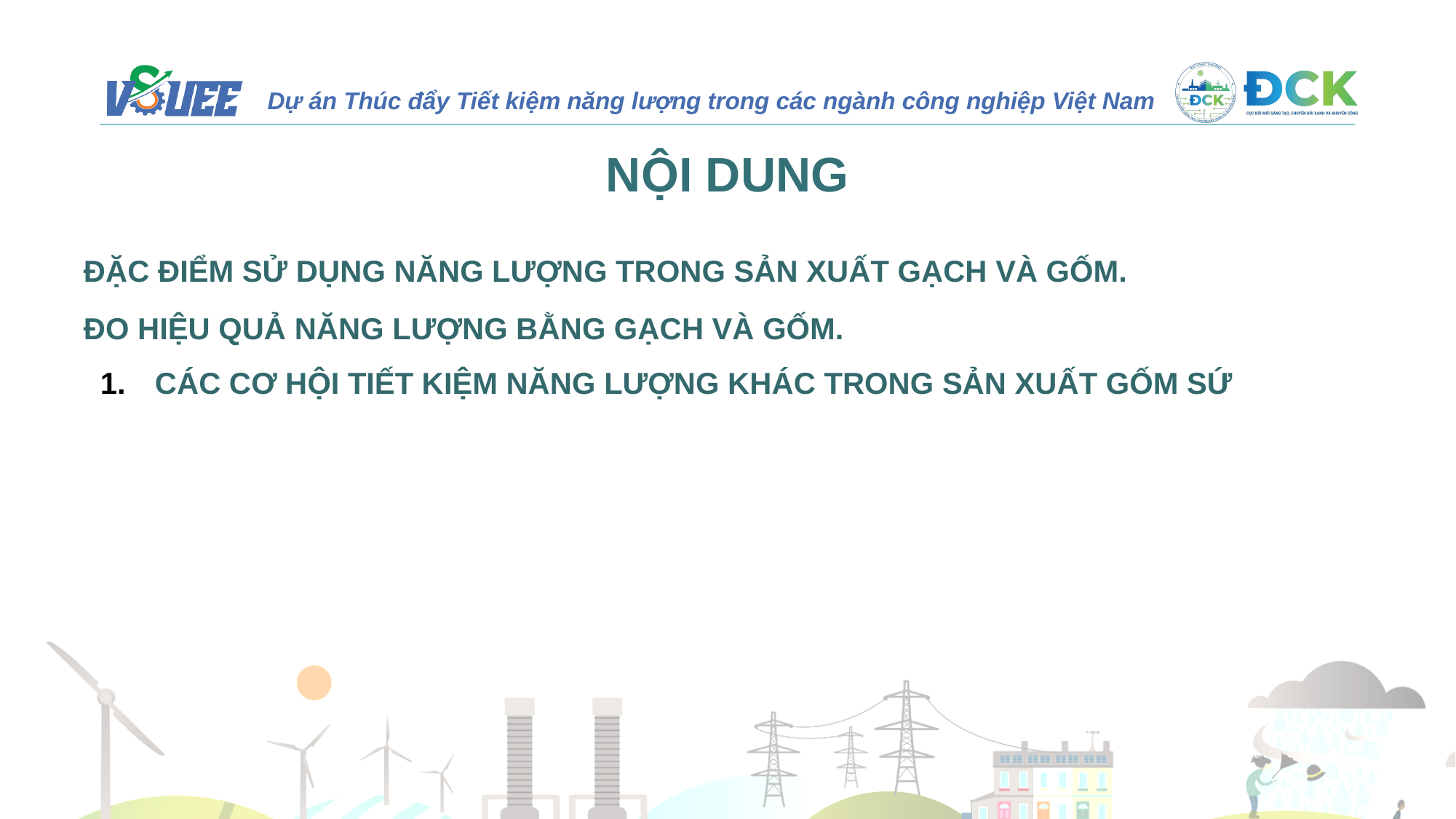

# NỘI DUNG
ĐẶC ĐIỂM SỬ DỤNG NĂNG LƯỢNG TRONG SẢN XUẤT GẠCH VÀ GỐM.
ĐO HIỆU QUẢ NĂNG LƯỢNG BẰNG GẠCH VÀ GỐM.
CÁC CƠ HỘI TIẾT KIỆM NĂNG LƯỢNG KHÁC TRONG SẢN XUẤT GỐM SỨ